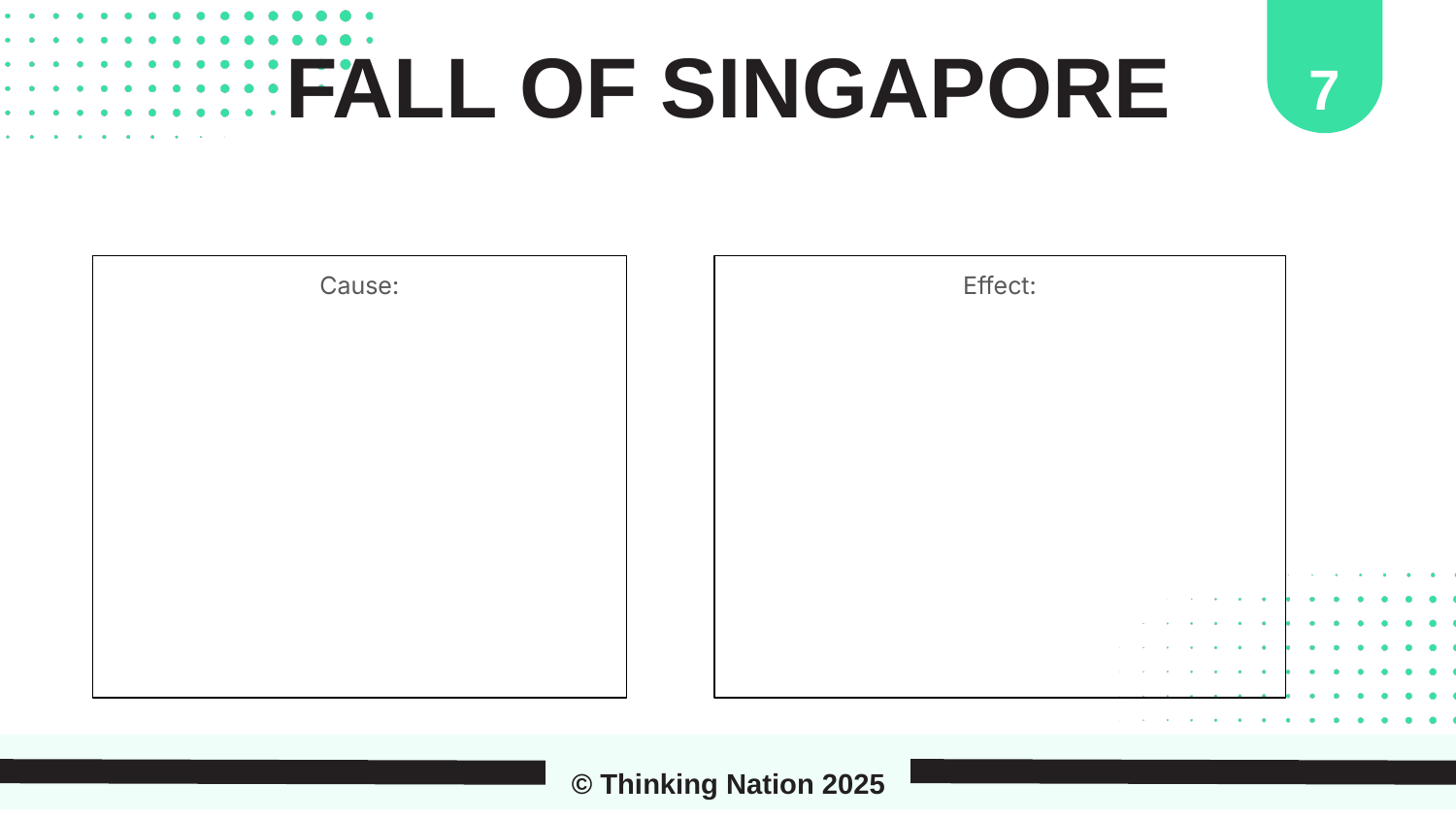

7
FALL OF SINGAPORE
Cause:

Effect:

© Thinking Nation 2025